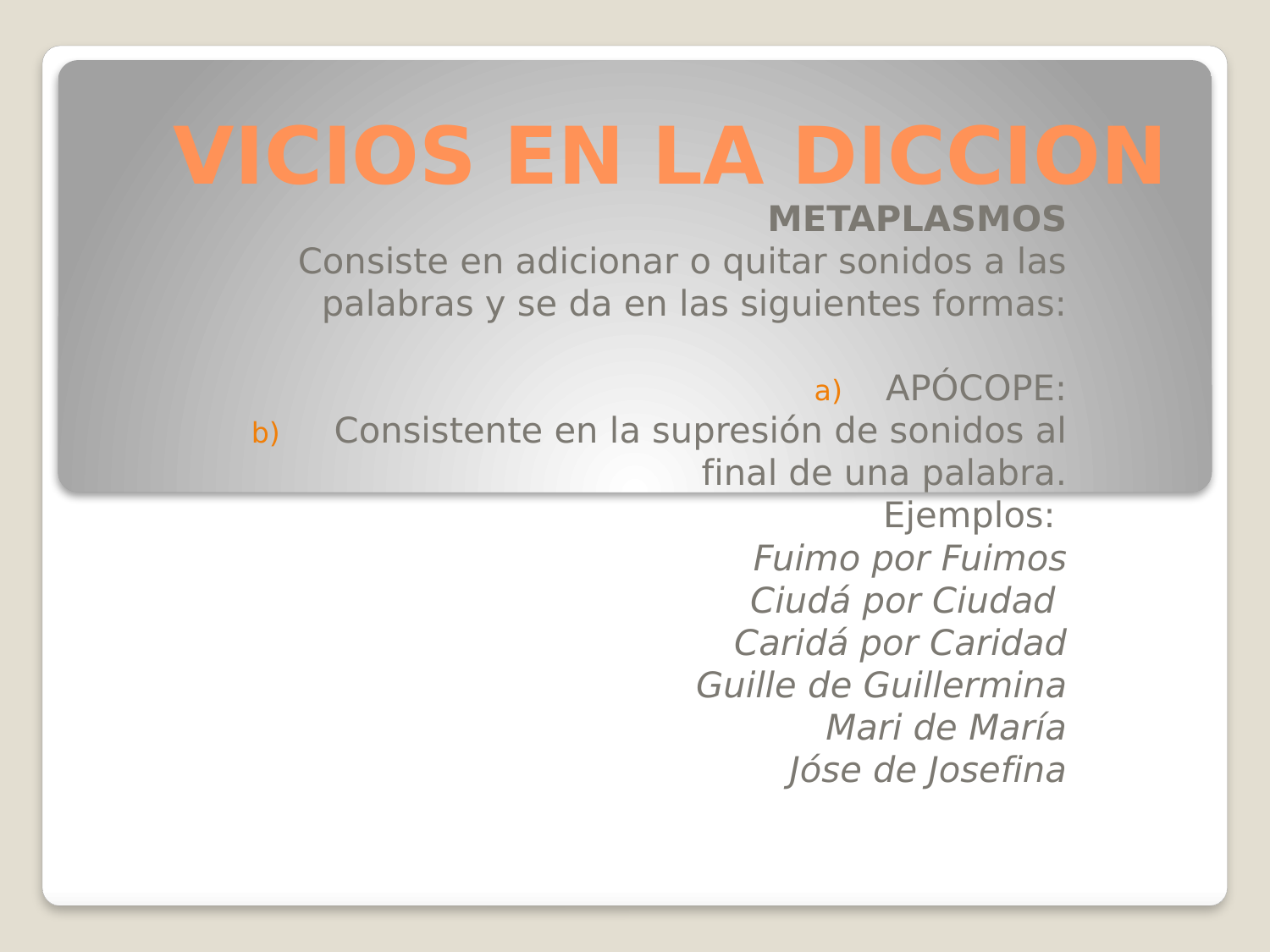

# VICIOS EN LA DICCION
METAPLASMOS
 Consiste en adicionar o quitar sonidos a las palabras y se da en las siguientes formas:

APÓCOPE:
 Consistente en la supresión de sonidos al final de una palabra.
Ejemplos:
Fuimo por Fuimos
Ciudá por Ciudad
Caridá por Caridad
Guille de Guillermina
Mari de María
Jóse de Josefina